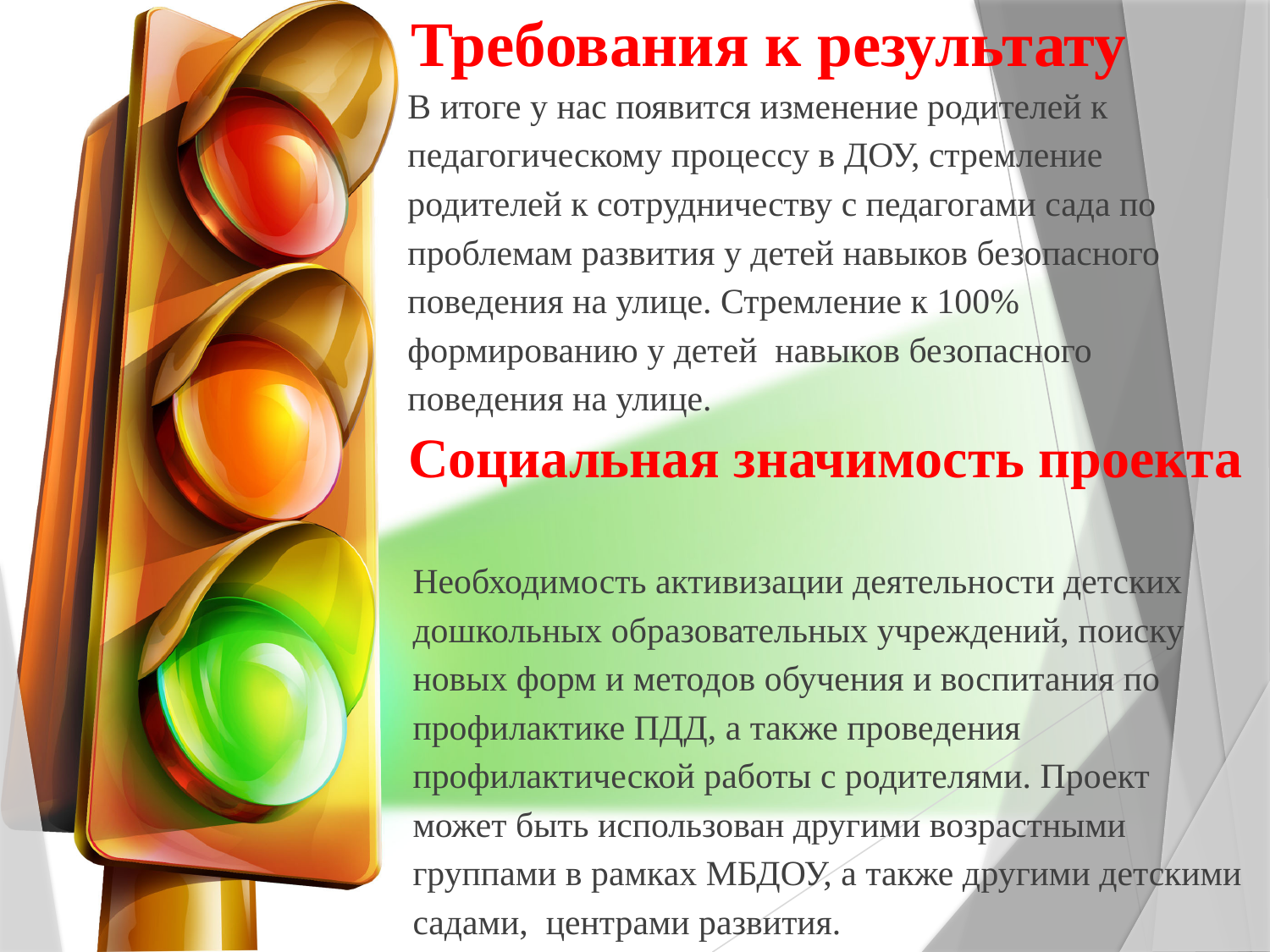

# Требования к результату
В итоге у нас появится изменение родителей к педагогическому процессу в ДОУ, стремление родителей к сотрудничеству с педагогами сада по проблемам развития у детей навыков безопасного поведения на улице. Стремление к 100%  формированию у детей  навыков безопасного поведения на улице.

Социальная значимость проекта
Необходимость активизации деятельности детских дошкольных образовательных учреждений, поиску новых форм и методов обучения и воспитания по профилактике ПДД, а также проведения профилактической работы с родителями. Проект может быть использован другими возрастными группами в рамках МБДОУ, а также другими детскими садами,  центрами развития.